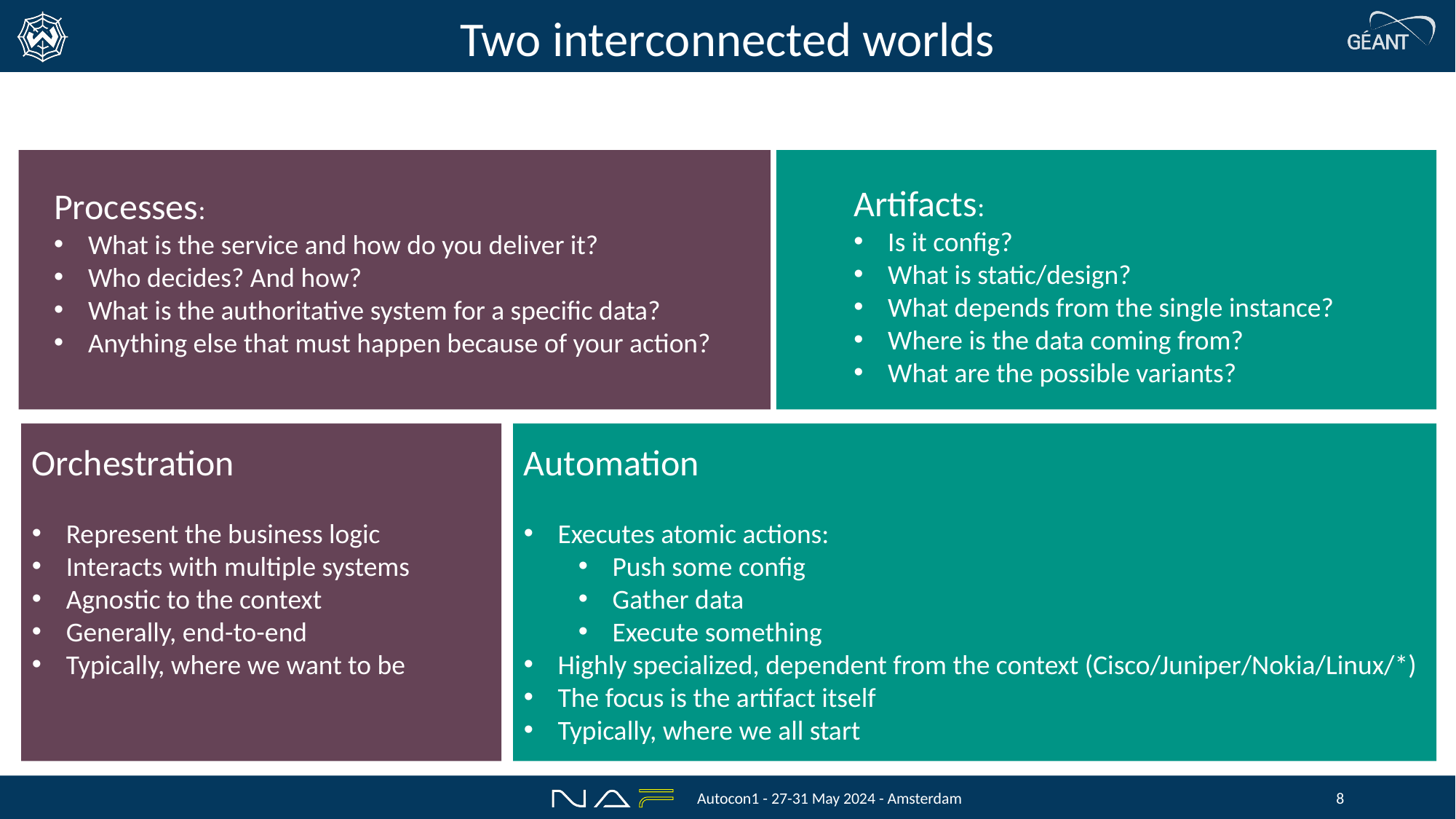

# Two interconnected worlds

Artifacts:
Is it config?
What is static/design?
What depends from the single instance?
Where is the data coming from?
What are the possible variants?
Processes:
What is the service and how do you deliver it?
Who decides? And how?
What is the authoritative system for a specific data?
Anything else that must happen because of your action?
Automation

Executes atomic actions:
Push some config
Gather data
Execute something
Highly specialized, dependent from the context (Cisco/Juniper/Nokia/Linux/*)
The focus is the artifact itself
Typically, where we all start
Orchestration

Represent the business logic
Interacts with multiple systems
Agnostic to the context
Generally, end-to-end
Typically, where we want to be

Autocon1 - 27-31 May 2024 - Amsterdam
8